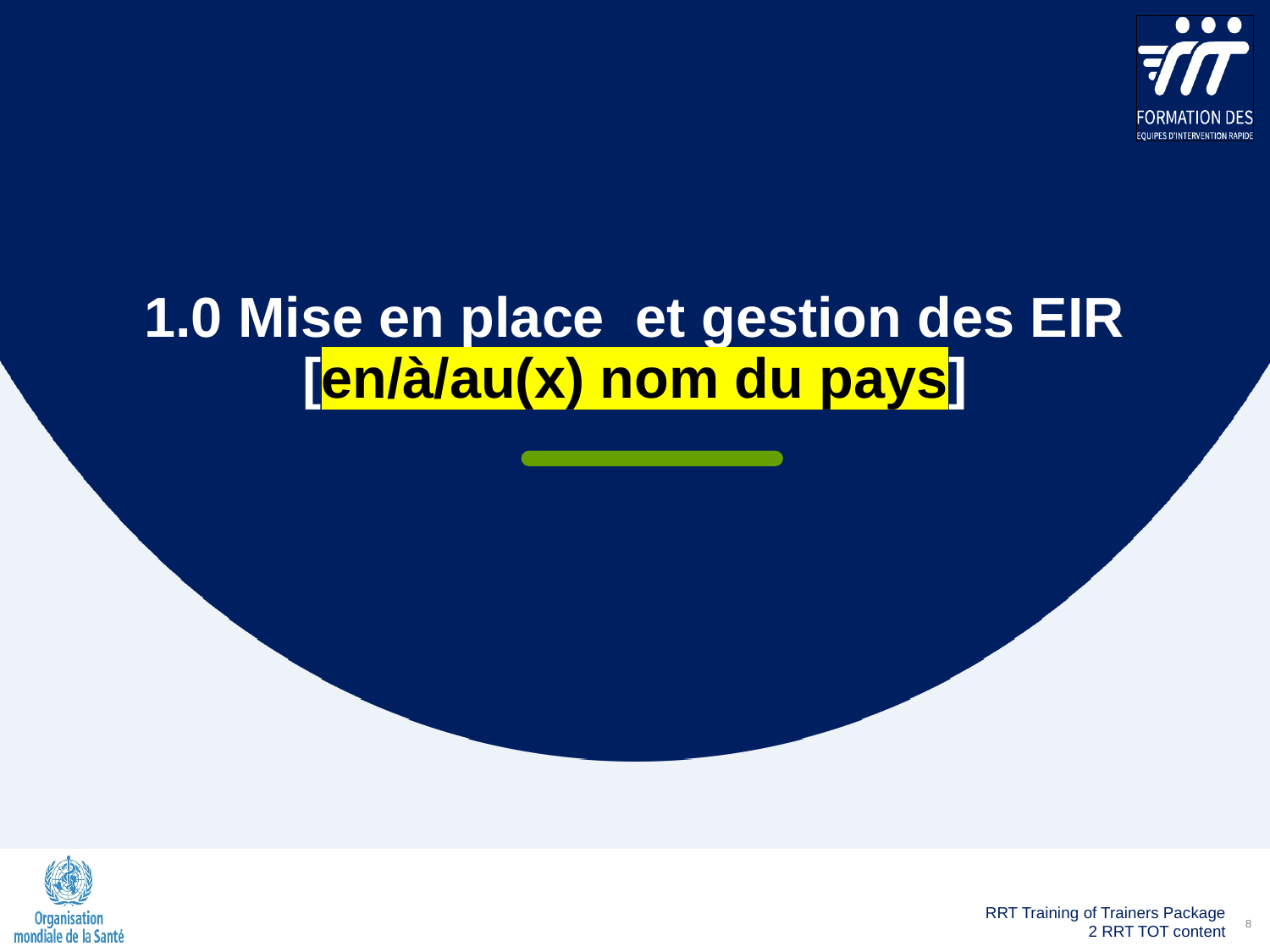

# 1.0 Mise en place  et gestion des EIR [en/à/au(x) nom du pays]